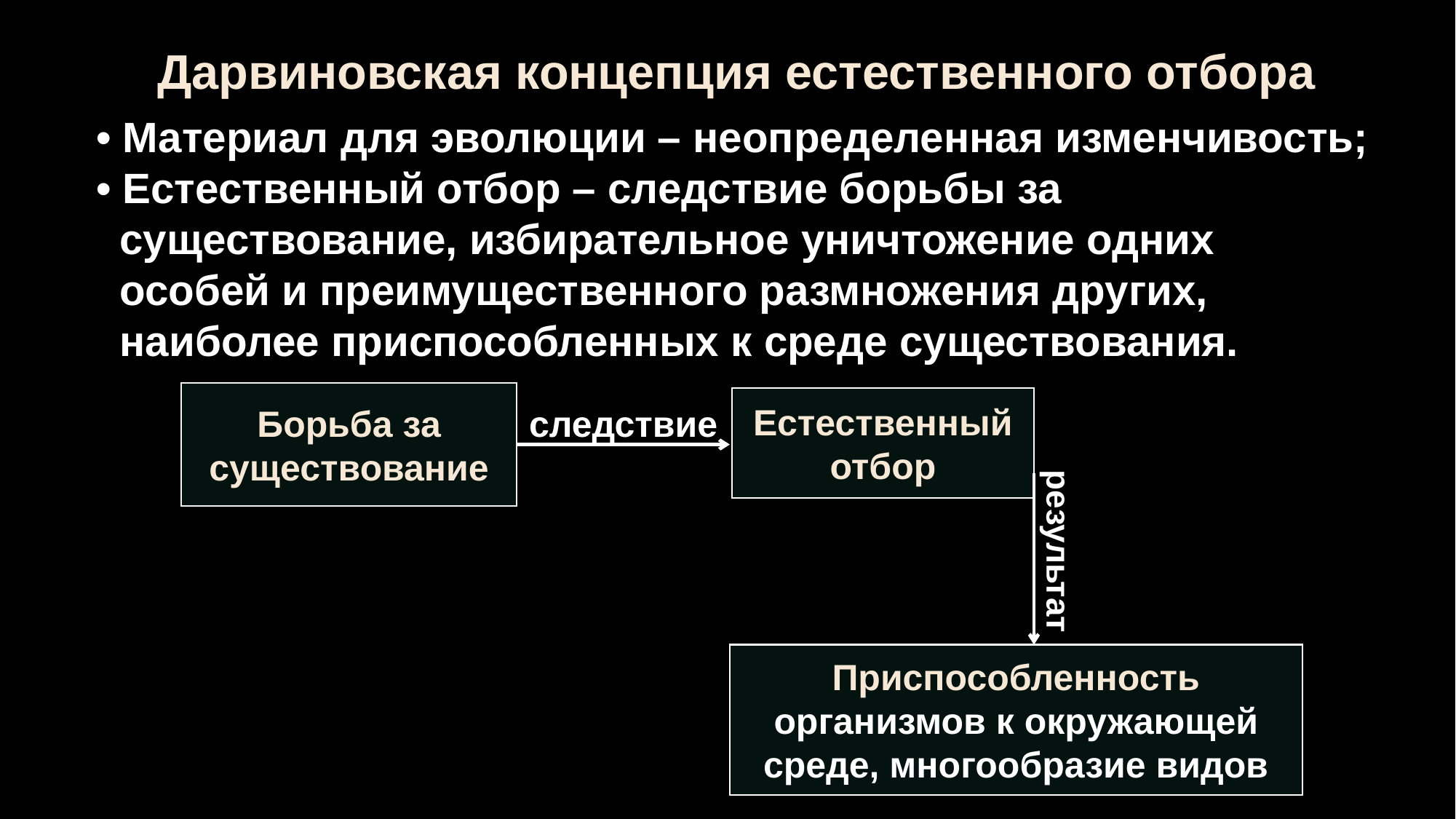

Дарвиновская концепция естественного отбора
• Материал для эволюции – неопределенная изменчивость;
• Естественный отбор – следствие борьбы за
  существование, избирательное уничтожение одних
  особей и преимущественного размножения других,
  наиболее приспособленных к среде существования.
Борьба за существование
Естественный отбор
следствие
результат
Приспособленность организмов к окружающей среде, многообразие видов